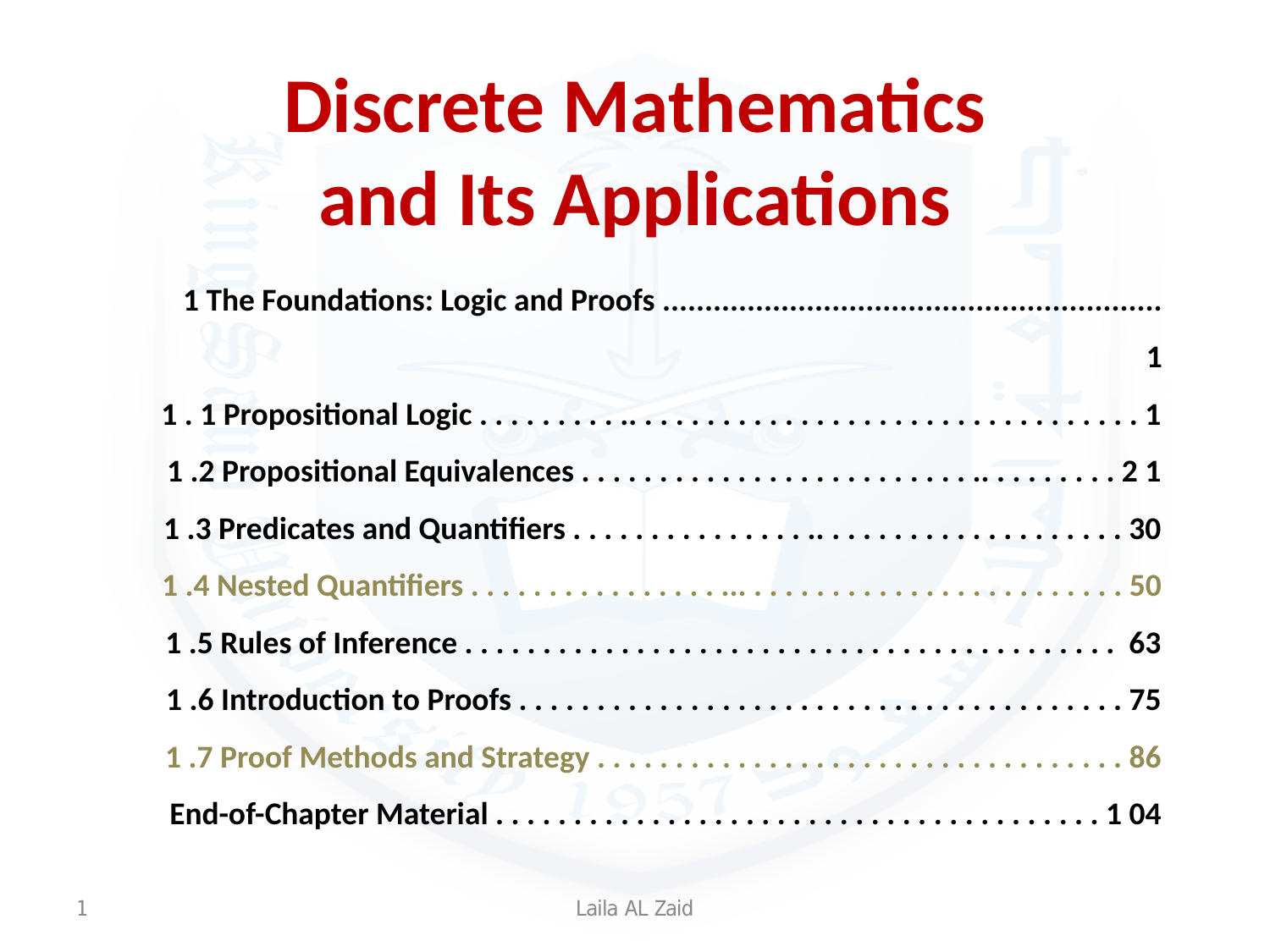

# Discrete Mathematics and Its Applications
1 The Foundations: Logic and Proofs ........................................................... 1
1 . 1 Propositional Logic . . . . . . . . . .. . . . . . . . . . . . . . . . . . . . . . . . . . . . . . . . . 1
1 .2 Propositional Equivalences . . . . . . . . . . . . . . . . . . . . . . . . . .. . . . . . . . . 2 1
1 .3 Predicates and Quantifiers . . . . . . . . . . . . . . . .. . . . . . . . . . . . . . . . . . . . 30
1 .4 Nested Quantifiers . . . . . . . . . . . . . . . . ... . . . . . . . . . . . . . . . . . . . . . . . . 50
1 .5 Rules of Inference . . . . . . . . . . . . . . . . . . . . . . . . . . . . . . . . . . . . . . . . . .  63
1 .6 Introduction to Proofs . . . . . . . . . . . . . . . . . . . . . . . . . . . . . . . . . . . . . . . 75
1 .7 Proof Methods and Strategy . . . . . . . . . . . . . . . . . . . . . . . . . . . . . . . . . . 86
End-of-Chapter Material . . . . . . . . . . . . . . . . . . . . . . . . . . . . . . . . . . . . . . . 1 04
1
Laila AL Zaid